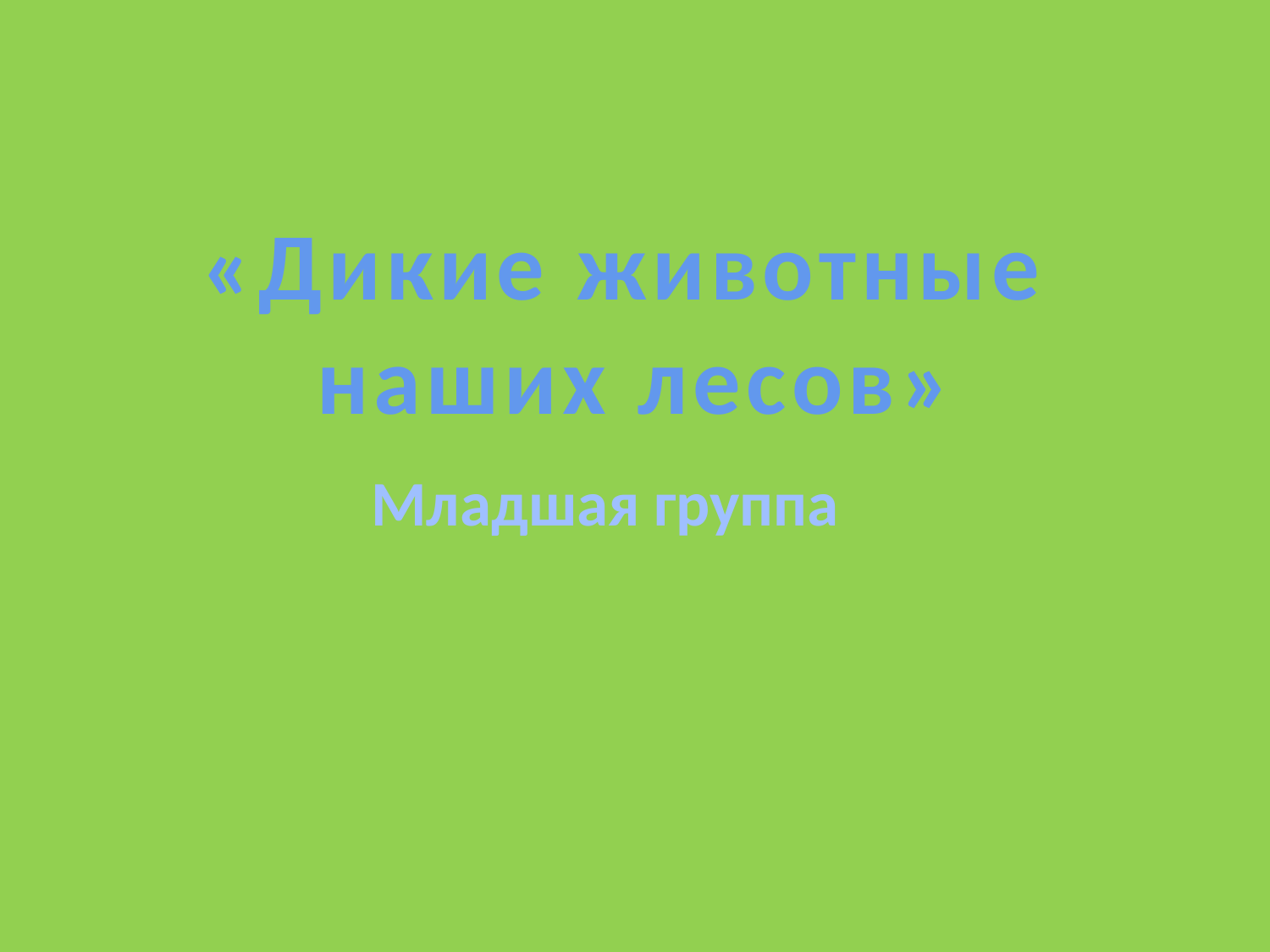

#
«Дикие животные
наших лесов»
Младшая группа